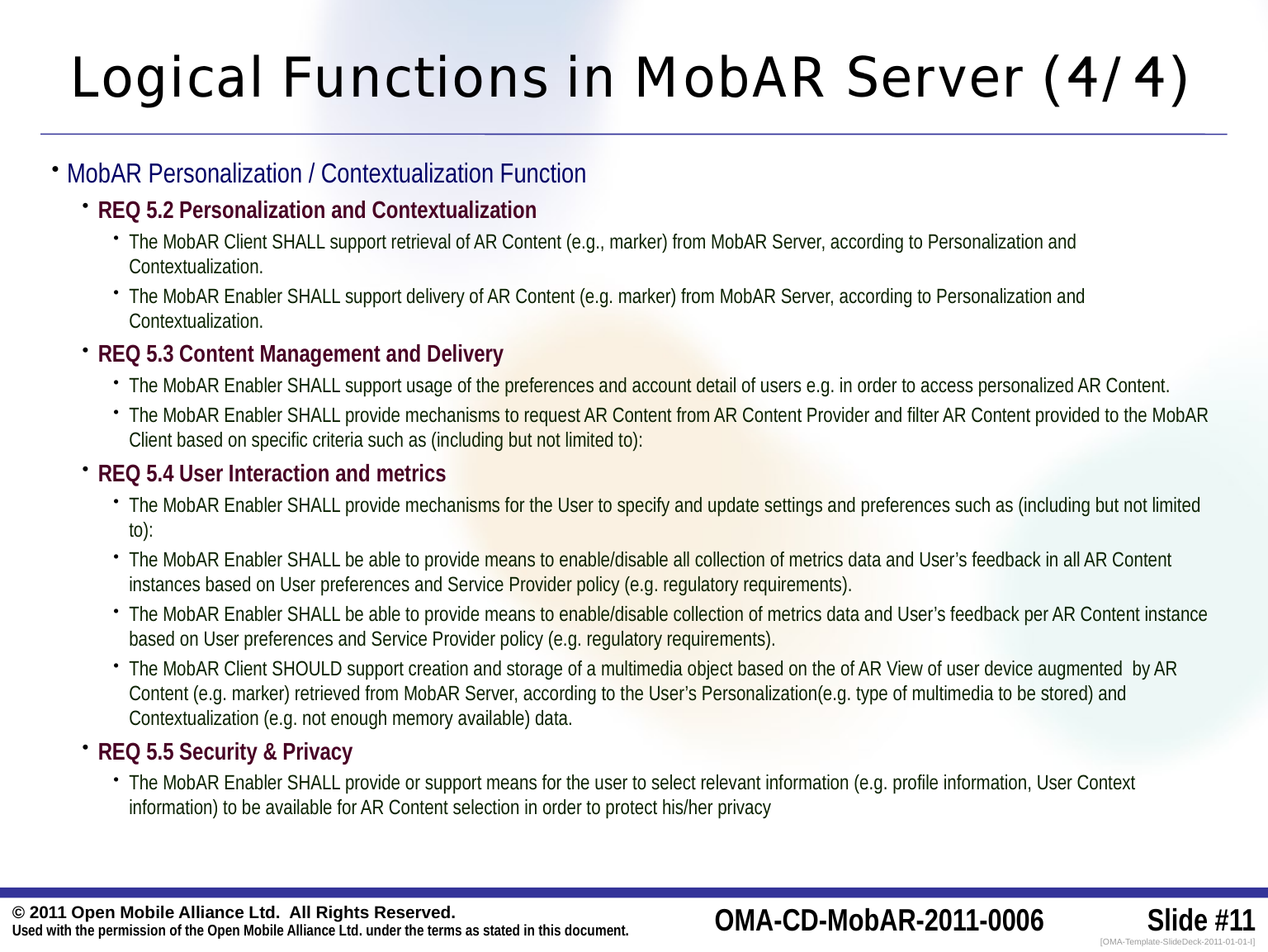

# Logical Functions in MobAR Server (4/4)
MobAR Personalization / Contextualization Function
REQ 5.2 Personalization and Contextualization
The MobAR Client SHALL support retrieval of AR Content (e.g., marker) from MobAR Server, according to Personalization and Contextualization.
The MobAR Enabler SHALL support delivery of AR Content (e.g. marker) from MobAR Server, according to Personalization and Contextualization.
REQ 5.3 Content Management and Delivery
The MobAR Enabler SHALL support usage of the preferences and account detail of users e.g. in order to access personalized AR Content.
The MobAR Enabler SHALL provide mechanisms to request AR Content from AR Content Provider and filter AR Content provided to the MobAR Client based on specific criteria such as (including but not limited to):
REQ 5.4 User Interaction and metrics
The MobAR Enabler SHALL provide mechanisms for the User to specify and update settings and preferences such as (including but not limited to):
The MobAR Enabler SHALL be able to provide means to enable/disable all collection of metrics data and User’s feedback in all AR Content instances based on User preferences and Service Provider policy (e.g. regulatory requirements).
The MobAR Enabler SHALL be able to provide means to enable/disable collection of metrics data and User’s feedback per AR Content instance based on User preferences and Service Provider policy (e.g. regulatory requirements).
The MobAR Client SHOULD support creation and storage of a multimedia object based on the of AR View of user device augmented  by AR Content (e.g. marker) retrieved from MobAR Server, according to the User’s Personalization(e.g. type of multimedia to be stored) and Contextualization (e.g. not enough memory available) data.
REQ 5.5 Security & Privacy
The MobAR Enabler SHALL provide or support means for the user to select relevant information (e.g. profile information, User Context information) to be available for AR Content selection in order to protect his/her privacy